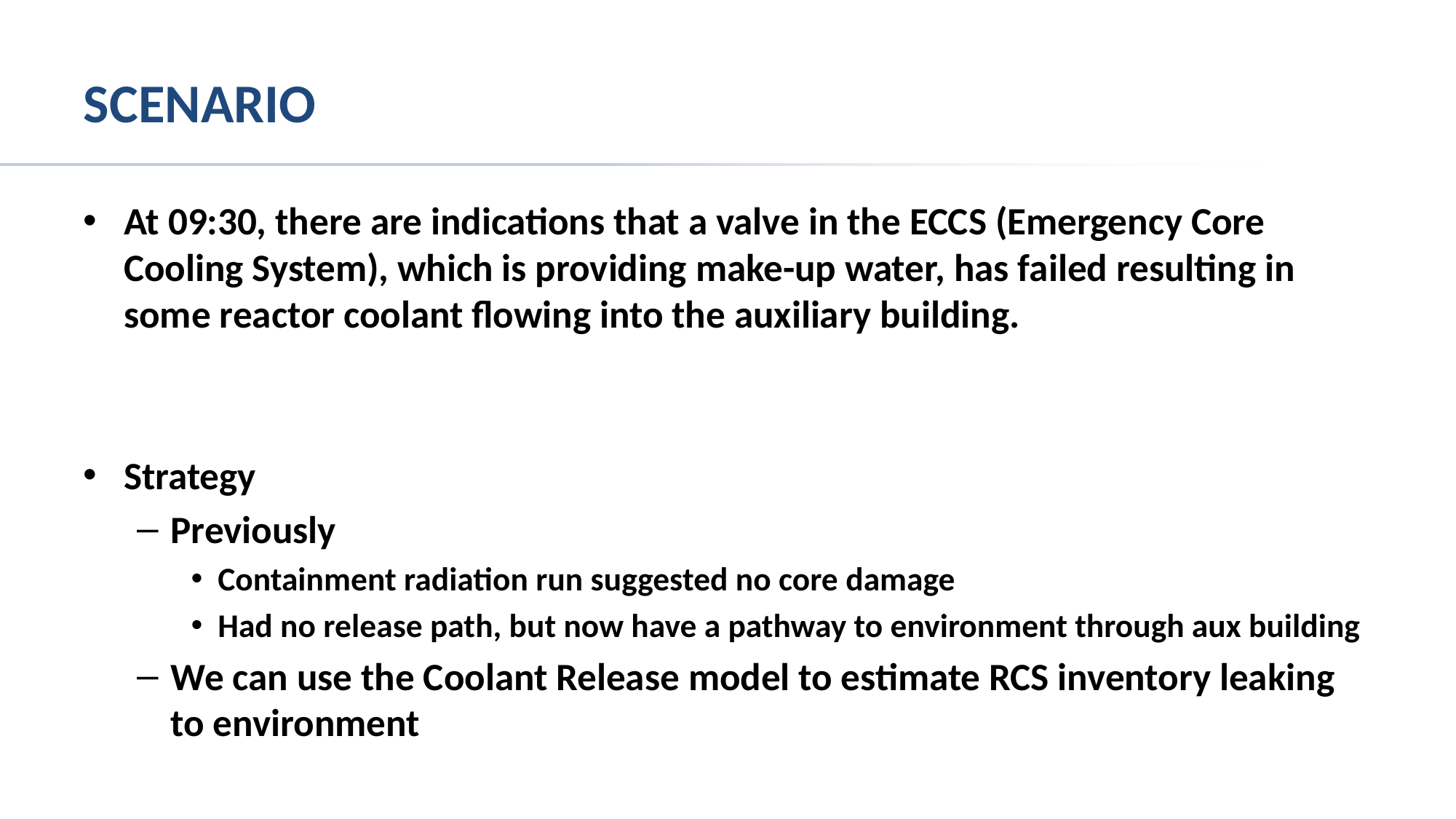

# Scenario
At 09:30, there are indications that a valve in the ECCS (Emergency Core Cooling System), which is providing make-up water, has failed resulting in some reactor coolant flowing into the auxiliary building.

Strategy
Previously
Containment radiation run suggested no core damage
Had no release path, but now have a pathway to environment through aux building
We can use the Coolant Release model to estimate RCS inventory leaking to environment